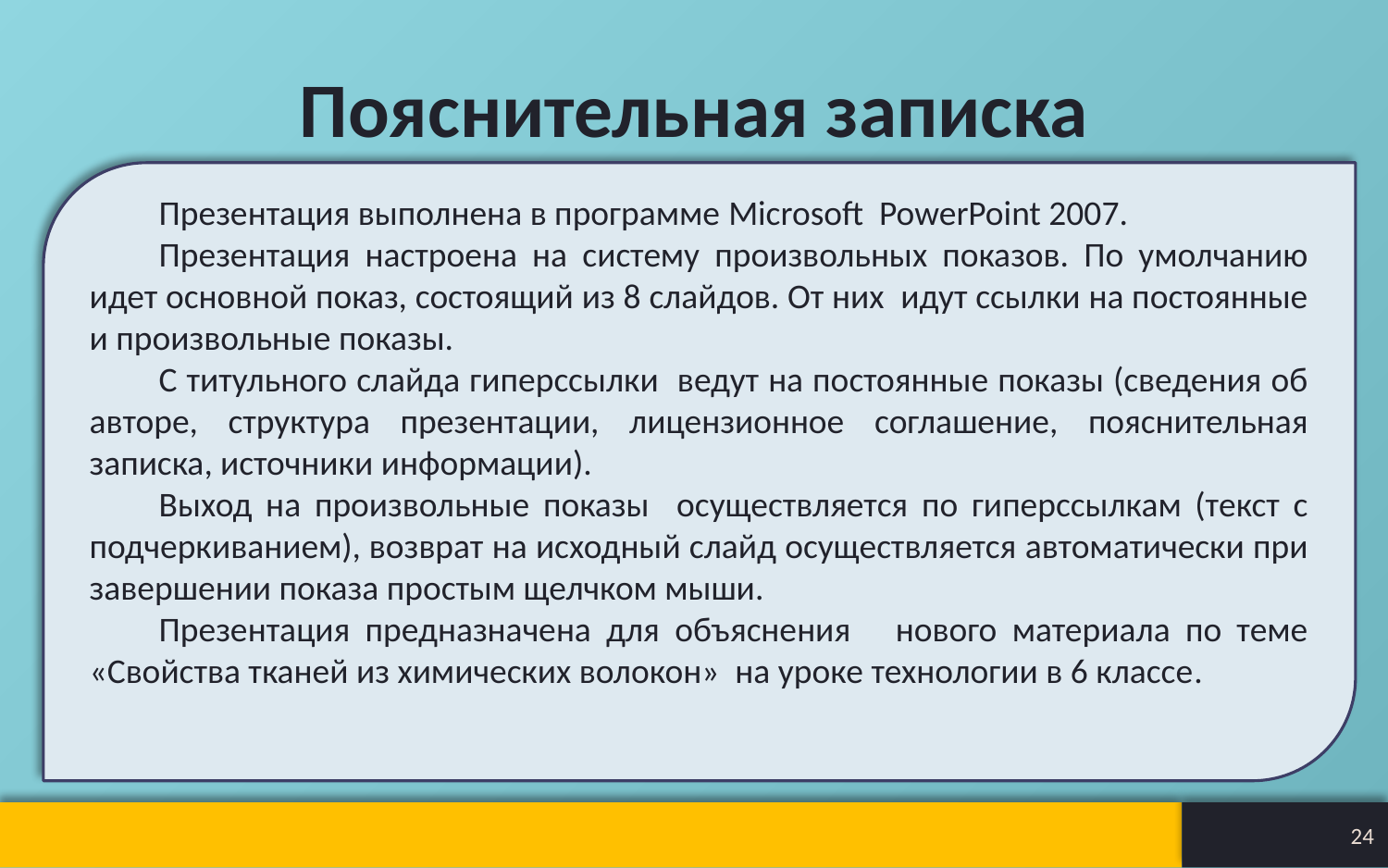

# Пояснительная записка

Презентация выполнена в программе Microsoft  PowerPoint 2007.
Презентация настроена на систему произвольных показов. По умолчанию идет основной показ, состоящий из 8 слайдов. От них  идут ссылки на постоянные и произвольные показы.
С титульного слайда гиперссылки  ведут на постоянные показы (сведения об авторе, структура презентации, лицензионное соглашение, пояснительная записка, источники информации).
Выход на произвольные показы  осуществляется по гиперссылкам (текст с подчеркиванием), возврат на исходный слайд осуществляется автоматически при завершении показа простым щелчком мыши.
Презентация предназначена для объяснения   нового материала по теме «Свойства тканей из химических волокон»  на уроке технологии в 6 классе.

24